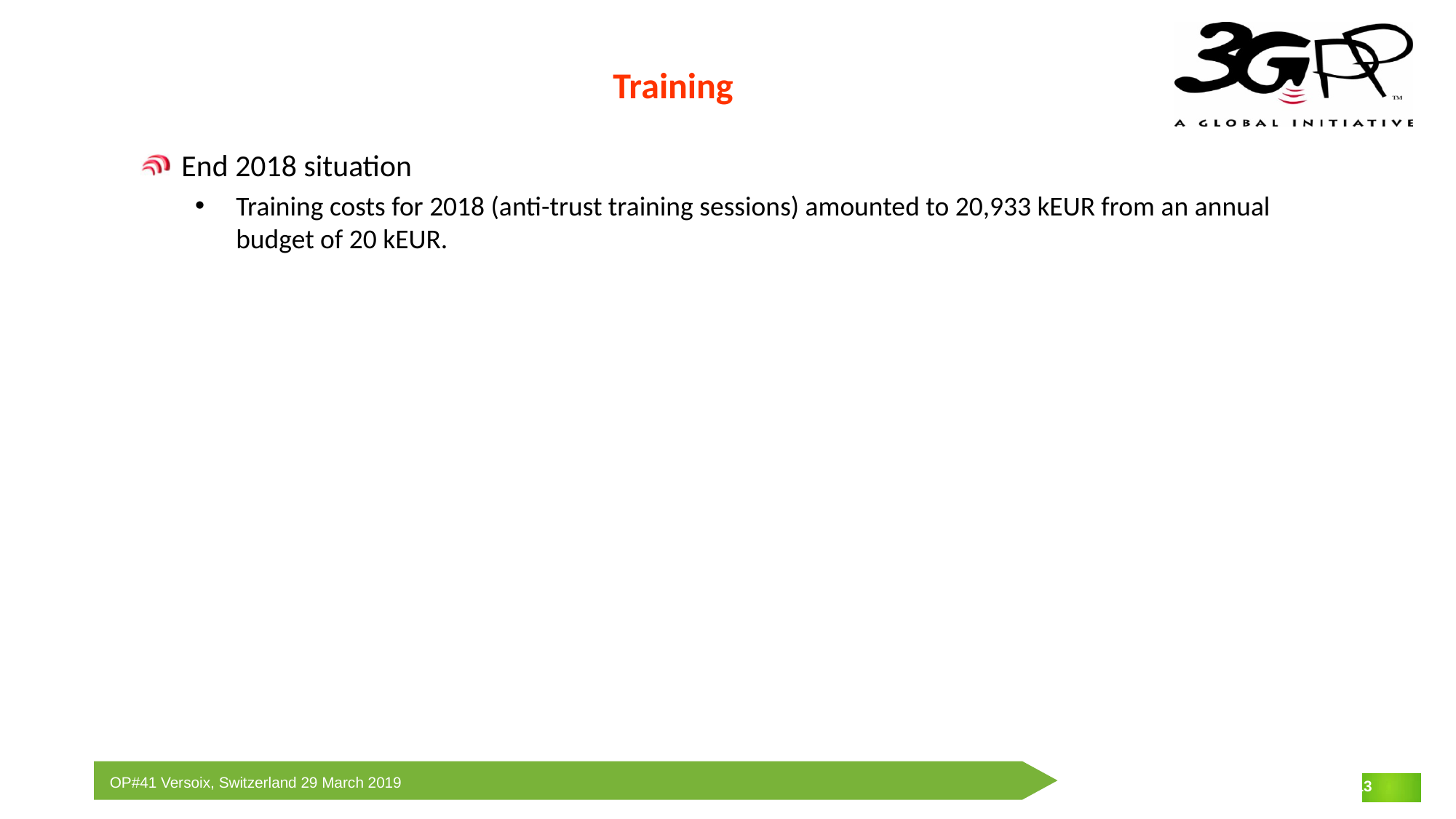

# Training
End 2018 situation
Training costs for 2018 (anti-trust training sessions) amounted to 20,933 kEUR from an annual budget of 20 kEUR.